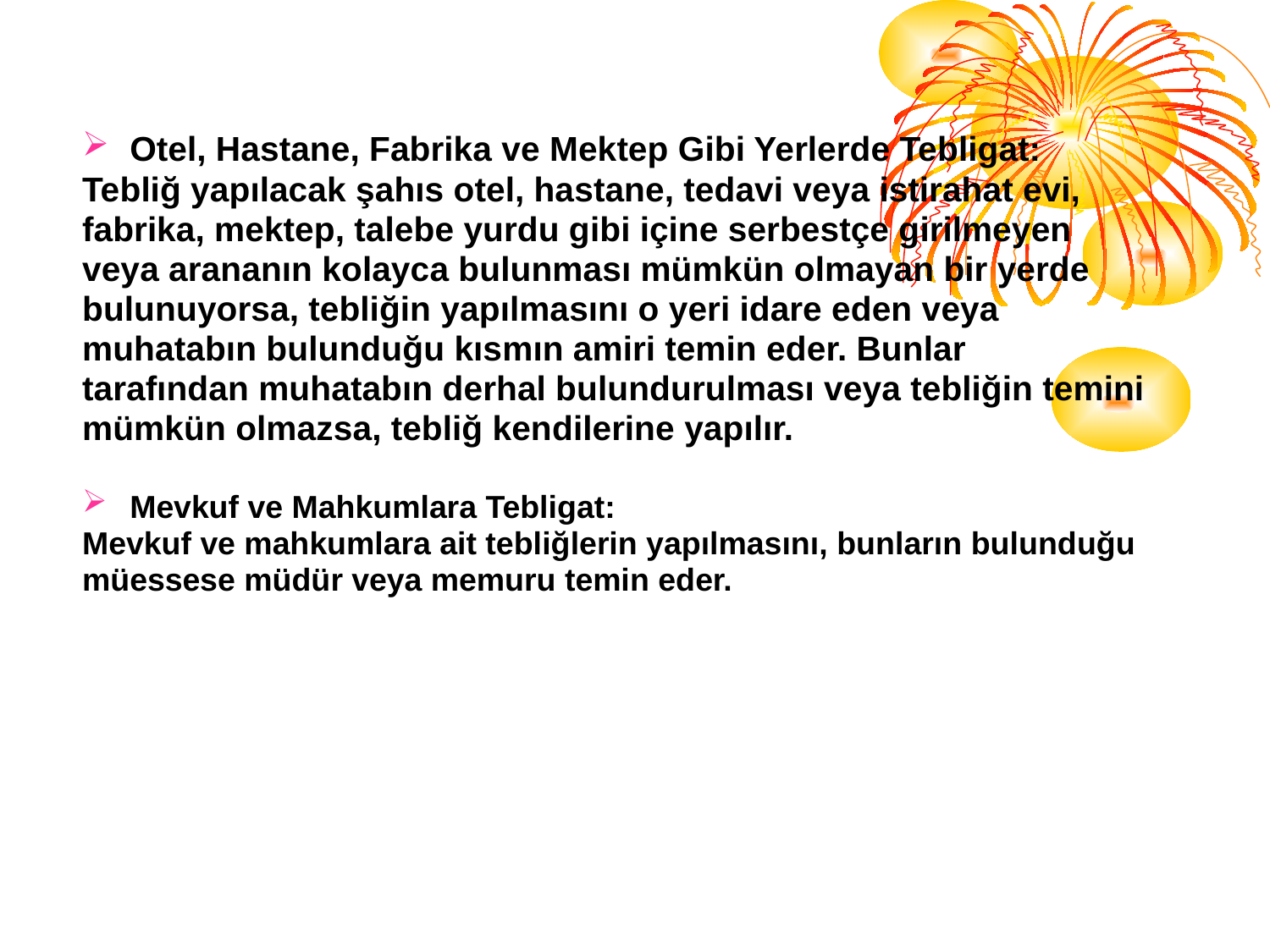

Otel, Hastane, Fabrika ve Mektep Gibi Yerlerde Tebligat:
Tebliğ yapılacak şahıs otel, hastane, tedavi veya istirahat evi,
fabrika, mektep, talebe yurdu gibi içine serbestçe girilmeyen
veya arananın kolayca bulunması mümkün olmayan bir yerde
bulunuyorsa, tebliğin yapılmasını o yeri idare eden veya
muhatabın bulunduğu kısmın amiri temin eder. Bunlar
tarafından muhatabın derhal bulundurulması veya tebliğin temini
mümkün olmazsa, tebliğ kendilerine yapılır.

Mevkuf ve Mahkumlara Tebligat:
Mevkuf ve mahkumlara ait tebliğlerin yapılmasını, bunların bulunduğu
müessese müdür veya memuru temin eder.

|  |
| --- |